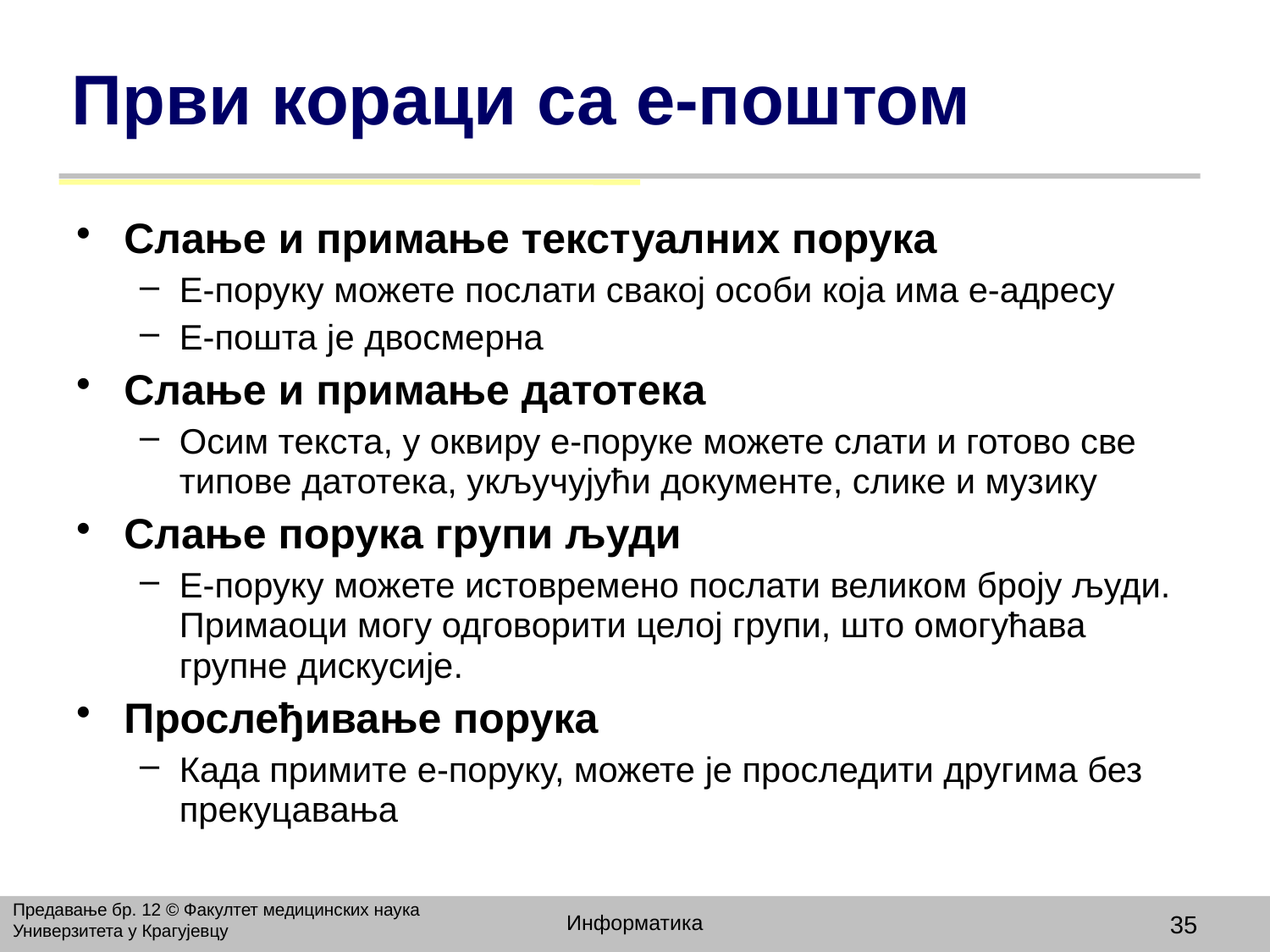

# Први кораци са е-поштом
Слање и примање текстуалних порука
Е-поруку можете послати свакој особи која има е-адресу
Е-пошта је двосмерна
Слање и примање датотека
Осим текста, у оквиру е-поруке можете слати и готово све типове датотека, укључујући документе, слике и музику
Слање порука групи људи
Е-поруку можете истовремено послати великом броју људи. Примаоци могу одговорити целој групи, што омогућава групне дискусије.
Прослеђивање порука
Када примите е-поруку, можете је проследити другима без прекуцавања
Предавање бр. 12 © Факултет медицинских наука Универзитета у Крагујевцу
Информатика
35